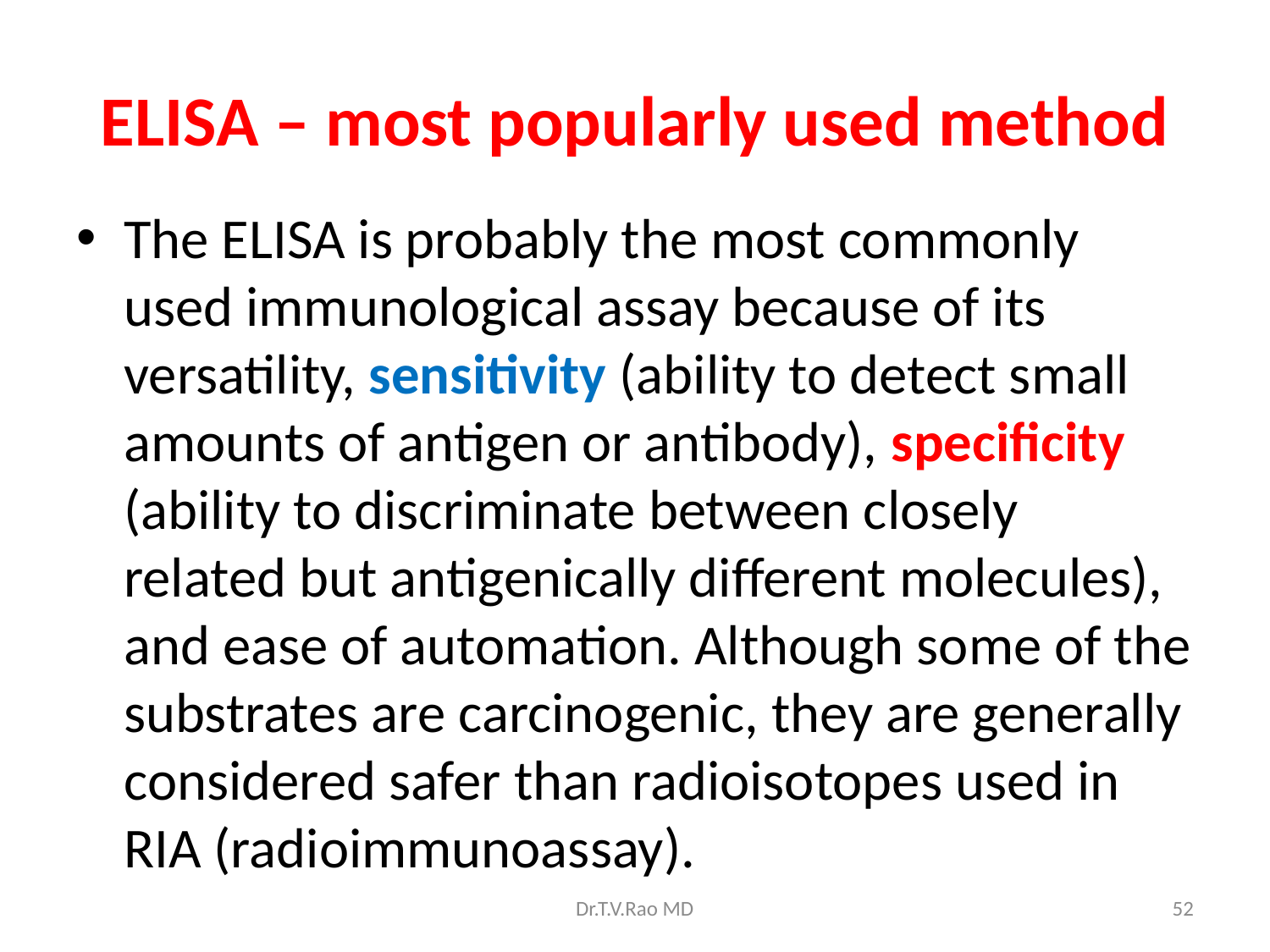

# ELISA – most popularly used method
The ELISA is probably the most commonly used immunological assay because of its versatility, sensitivity (ability to detect small amounts of antigen or antibody), specificity (ability to discriminate between closely related but antigenically different molecules), and ease of automation. Although some of the substrates are carcinogenic, they are generally considered safer than radioisotopes used in RIA (radioimmunoassay).
Dr.T.V.Rao MD
52